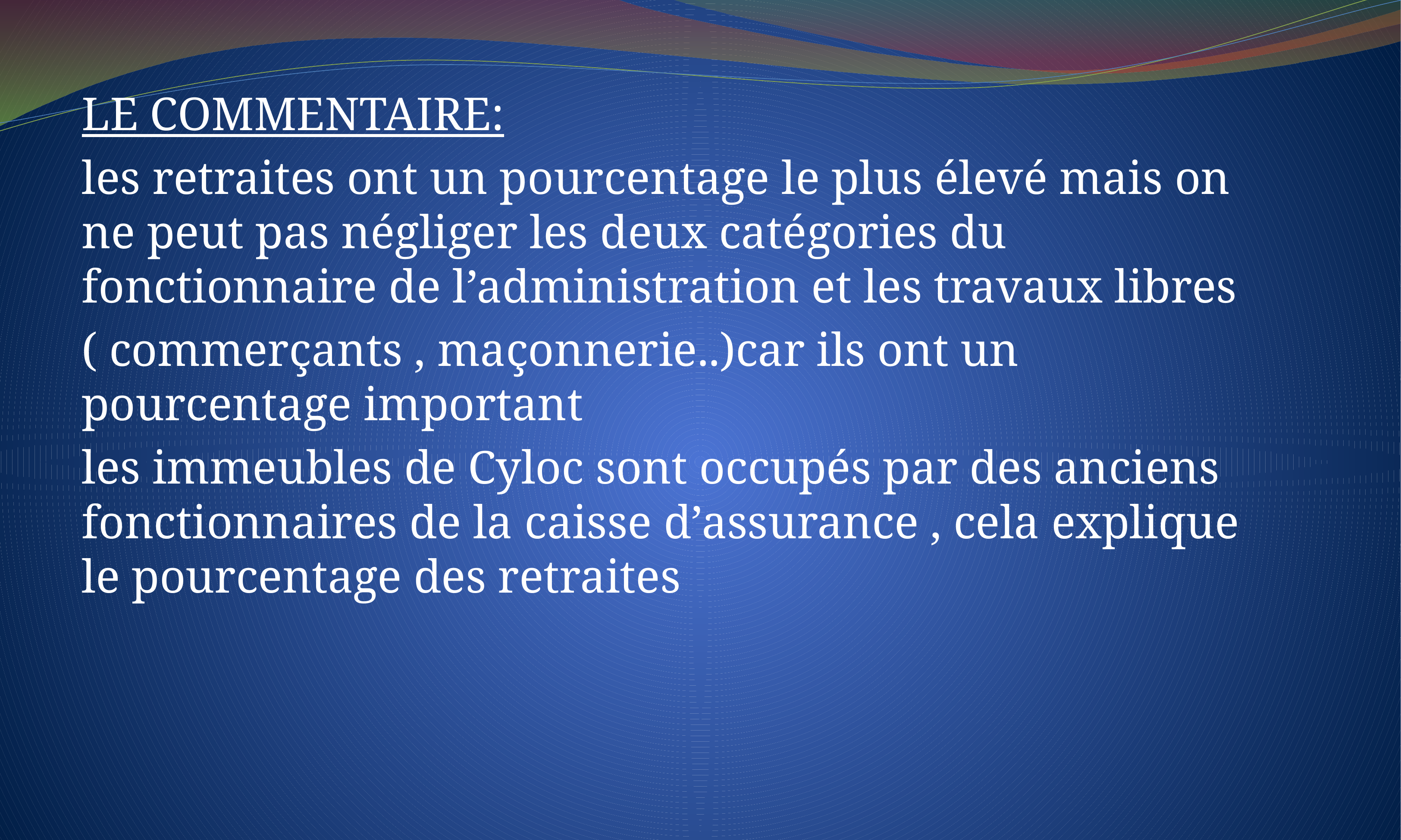

LE COMMENTAIRE:
les retraites ont un pourcentage le plus élevé mais on ne peut pas négliger les deux catégories du fonctionnaire de l’administration et les travaux libres
( commerçants , maçonnerie..)car ils ont un pourcentage important
les immeubles de Cyloc sont occupés par des anciens fonctionnaires de la caisse d’assurance , cela explique le pourcentage des retraites